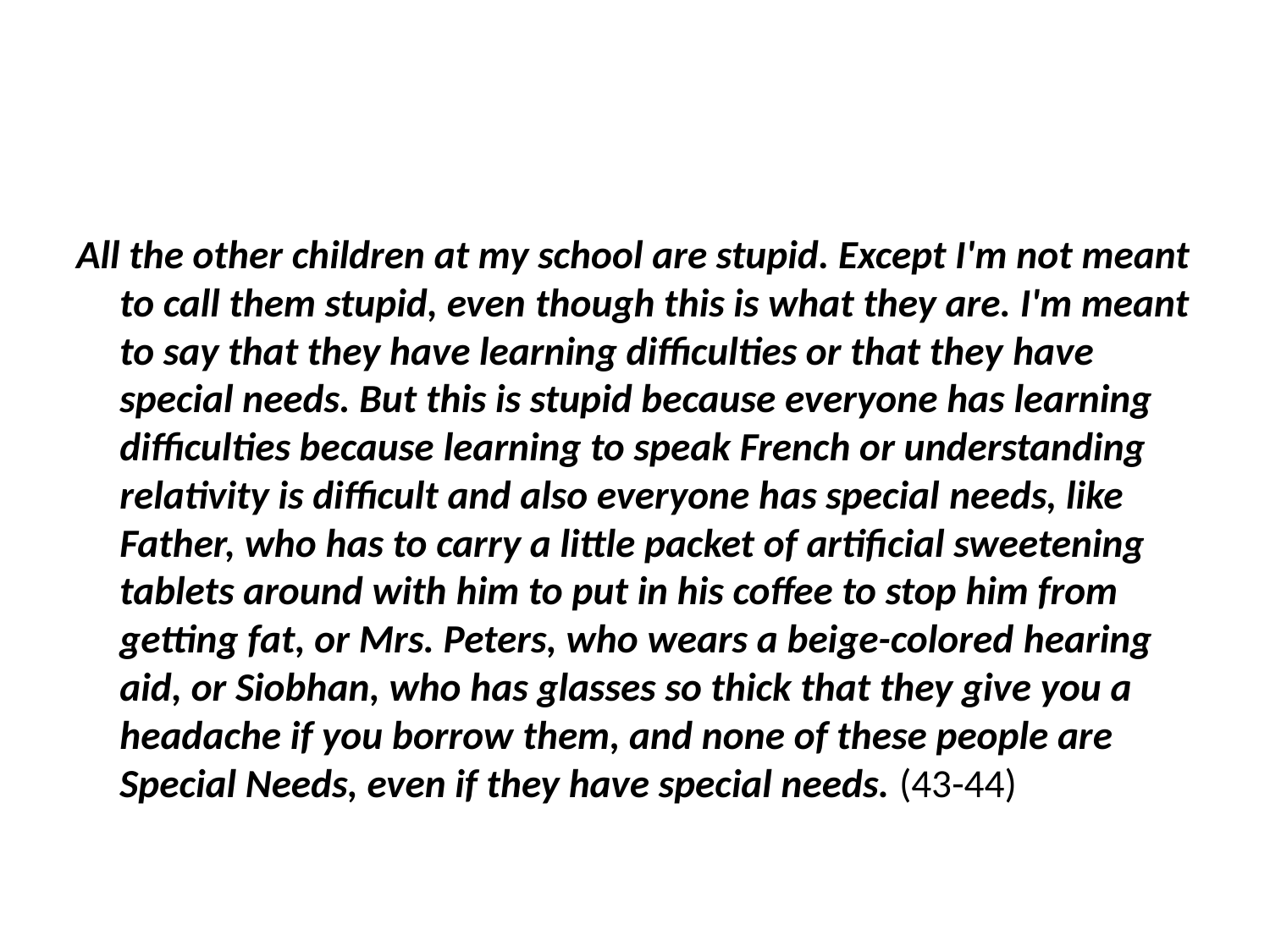

#
All the other children at my school are stupid. Except I'm not meant to call them stupid, even though this is what they are. I'm meant to say that they have learning difficulties or that they have special needs. But this is stupid because everyone has learning difficulties because learning to speak French or understanding relativity is difficult and also everyone has special needs, like Father, who has to carry a little packet of artificial sweetening tablets around with him to put in his coffee to stop him from getting fat, or Mrs. Peters, who wears a beige-colored hearing aid, or Siobhan, who has glasses so thick that they give you a headache if you borrow them, and none of these people are Special Needs, even if they have special needs. (43-44)